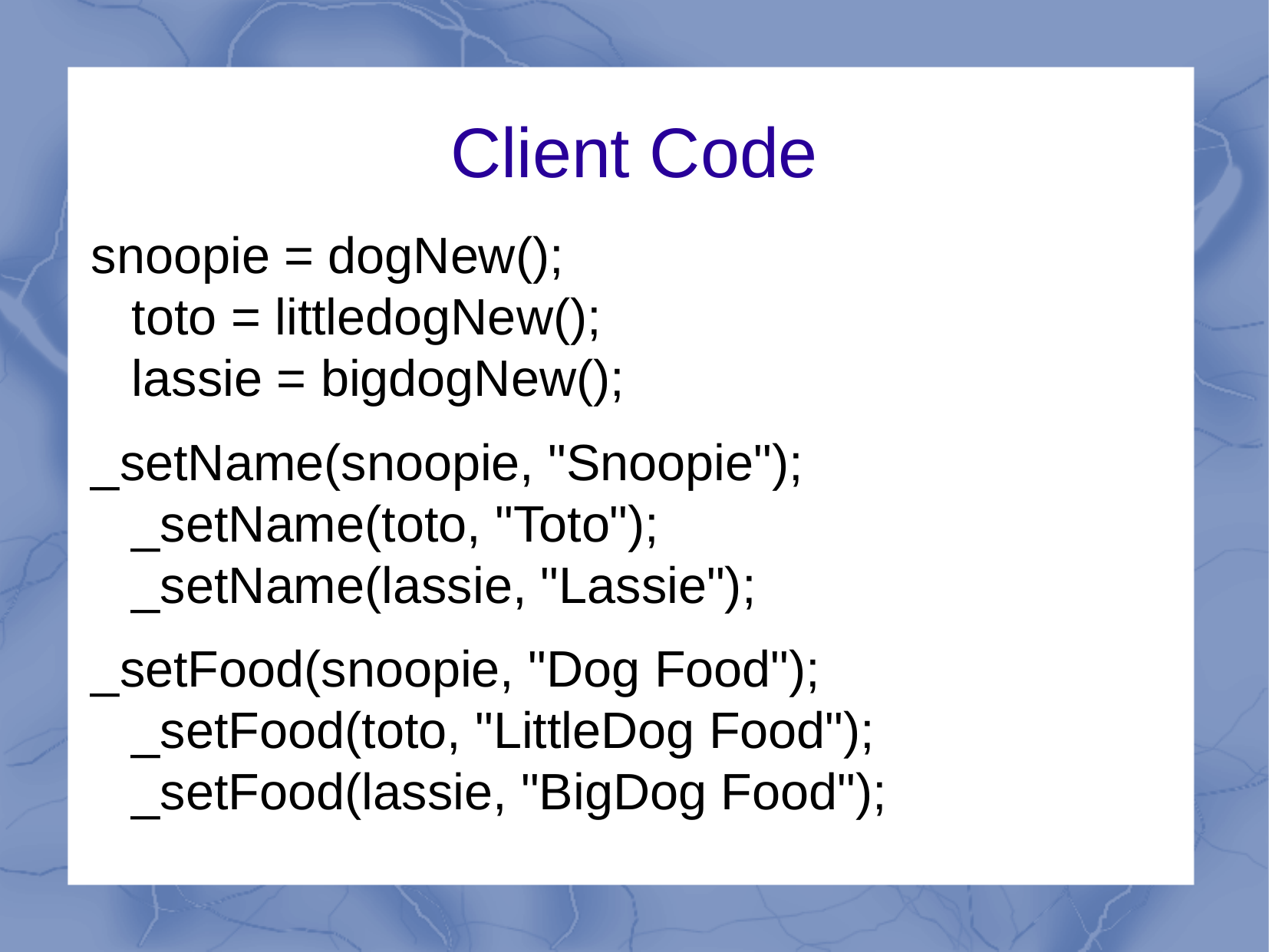

Client Code
 snoopie = dogNew();
 toto = littledogNew();
 lassie = bigdogNew();
 _setName(snoopie, "Snoopie");
 _setName(toto, "Toto");
 _setName(lassie, "Lassie");
 _setFood(snoopie, "Dog Food");
 _setFood(toto, "LittleDog Food");
 _setFood(lassie, "BigDog Food");